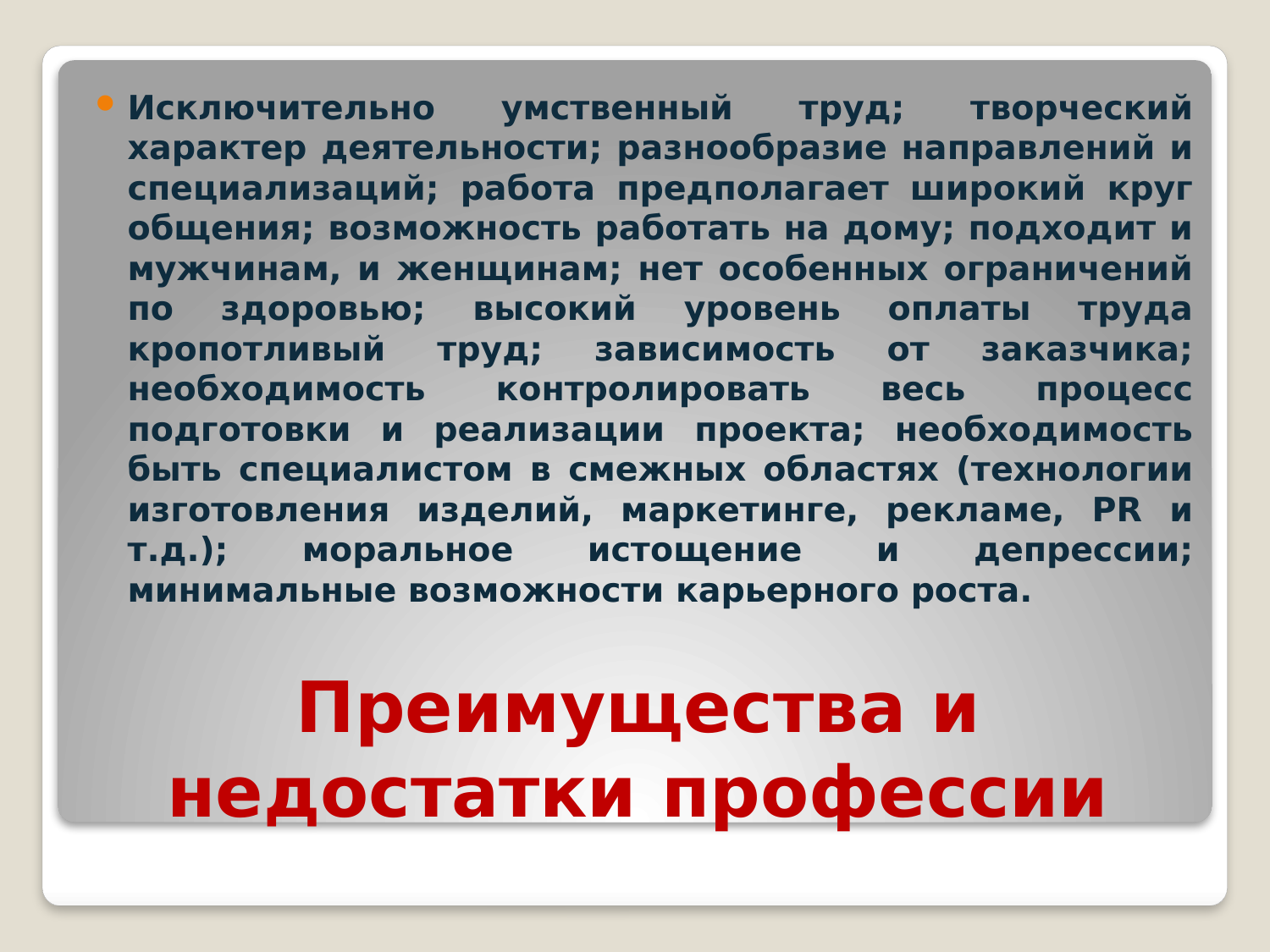

Исключительно умственный труд; творческий характер деятельности; разнообразие направлений и специализаций; работа предполагает широкий круг общения; возможность работать на дому; подходит и мужчинам, и женщинам; нет особенных ограничений по здоровью; высокий уровень оплаты труда кропотливый труд; зависимость от заказчика; необходимость контролировать весь процесс подготовки и реализации проекта; необходимость быть специалистом в смежных областях (технологии изготовления изделий, маркетинге, рекламе, PR и т.д.); моральное истощение и депрессии; минимальные возможности карьерного роста.
# Преимущества и недостатки профессии